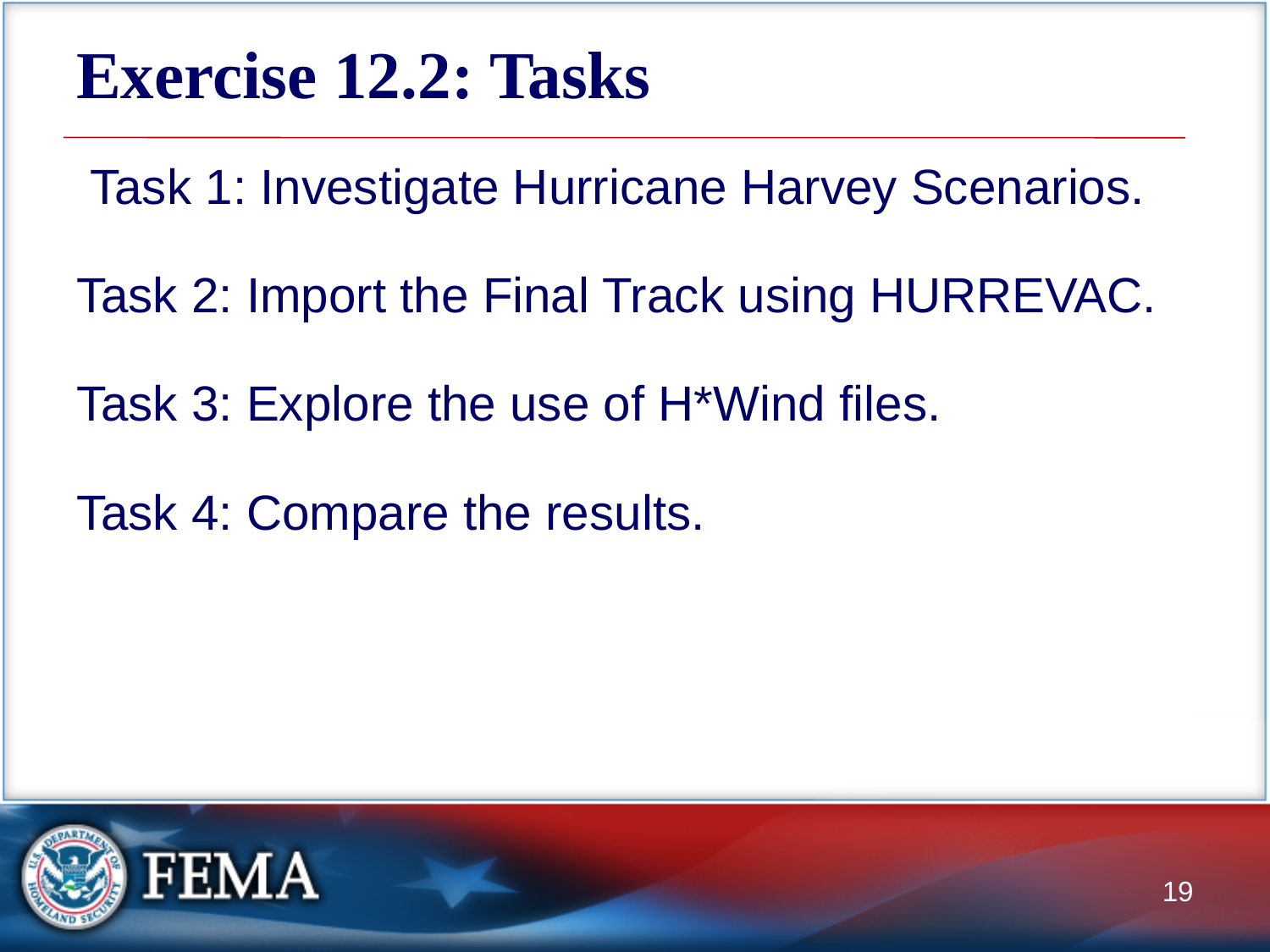

# Exercise 12.2: Tasks
 Task 1: Investigate Hurricane Harvey Scenarios.
Task 2: Import the Final Track using HURREVAC.
Task 3: Explore the use of H*Wind files.
Task 4: Compare the results.
19